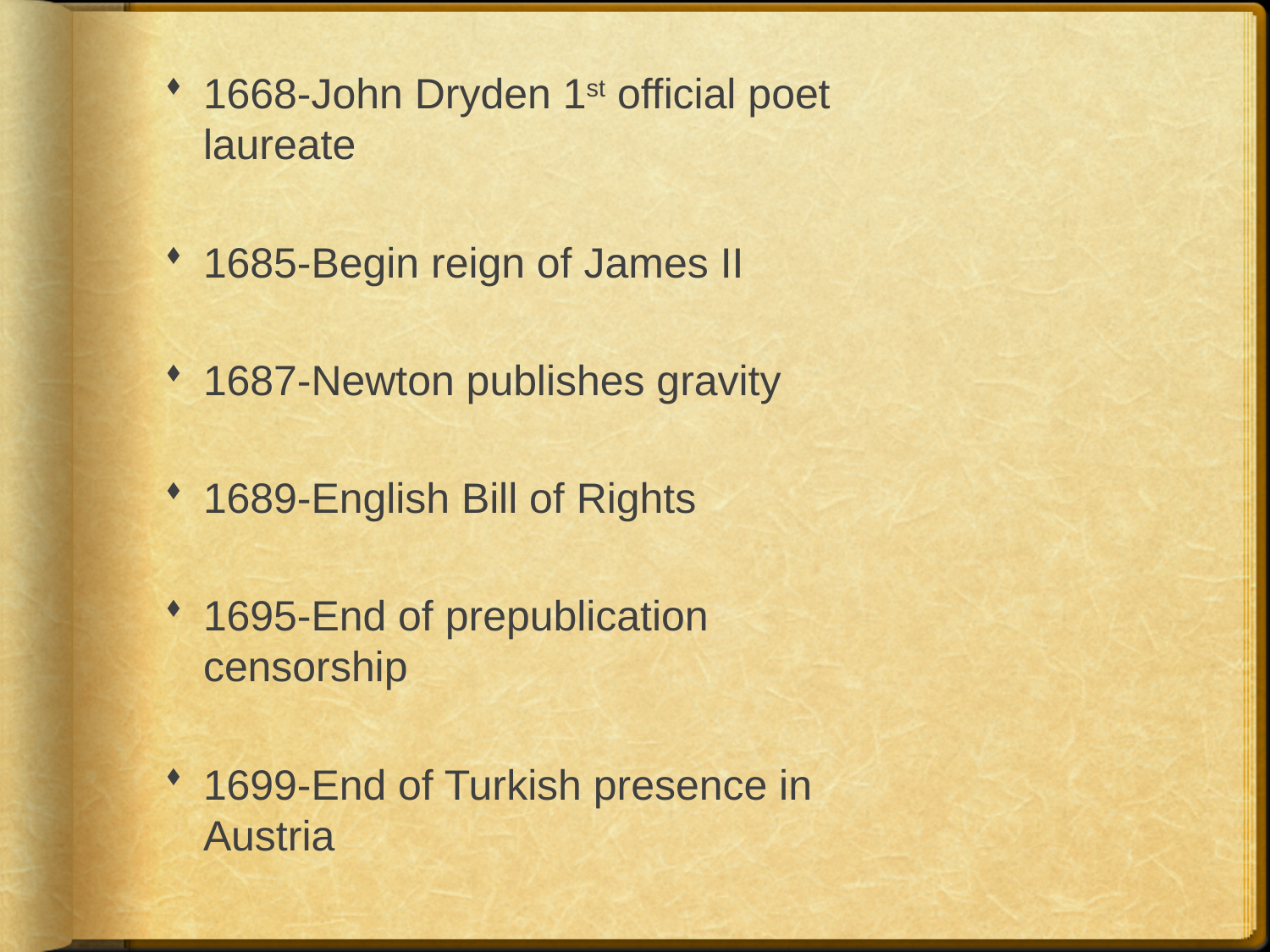

1668-John Dryden 1st official poet laureate
1685-Begin reign of James II
1687-Newton publishes gravity
1689-English Bill of Rights
1695-End of prepublication censorship
1699-End of Turkish presence in Austria